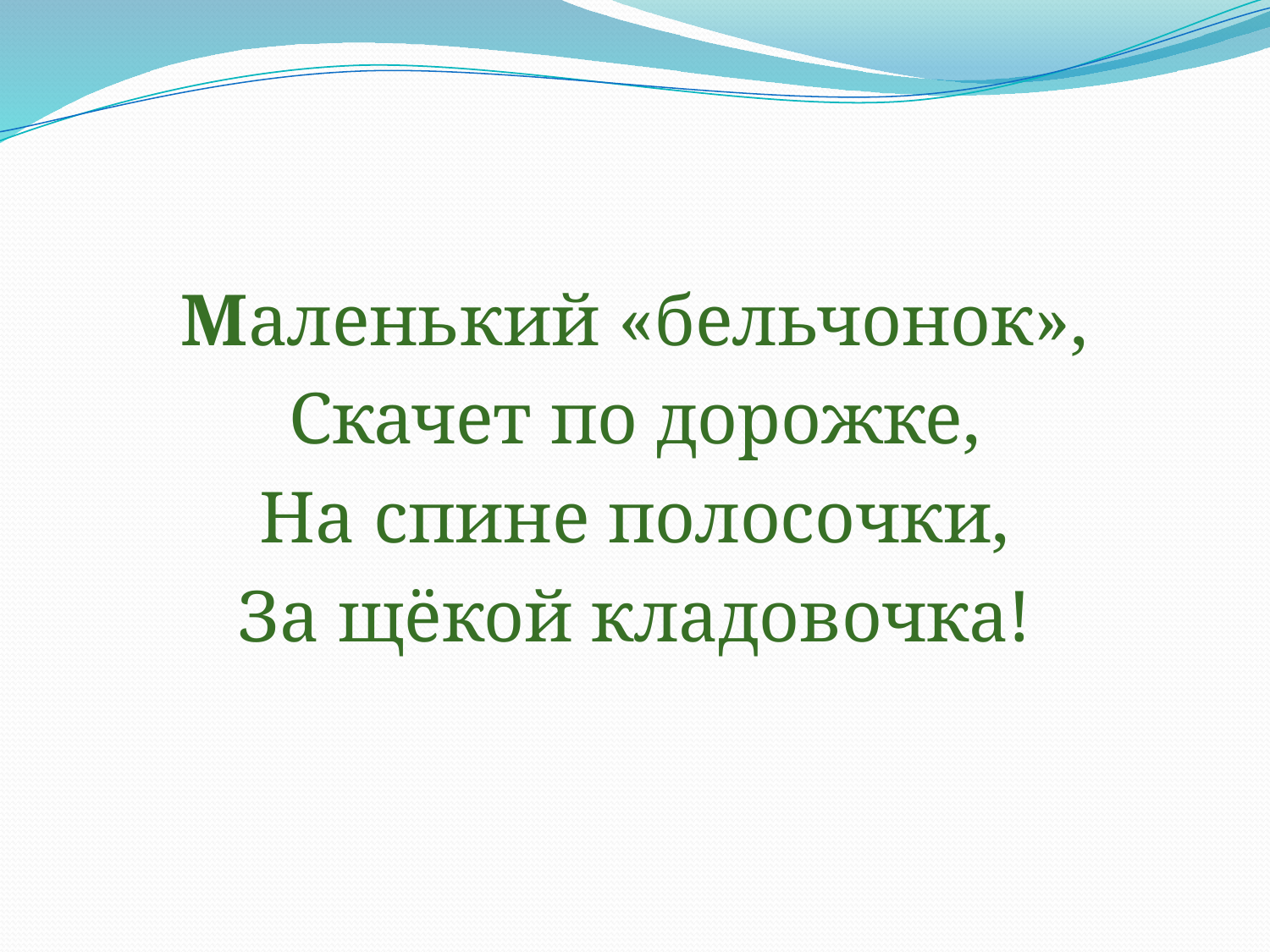

#
Маленький «бельчонок»,
Скачет по дорожке,
На спине полосочки,
За щёкой кладовочка!